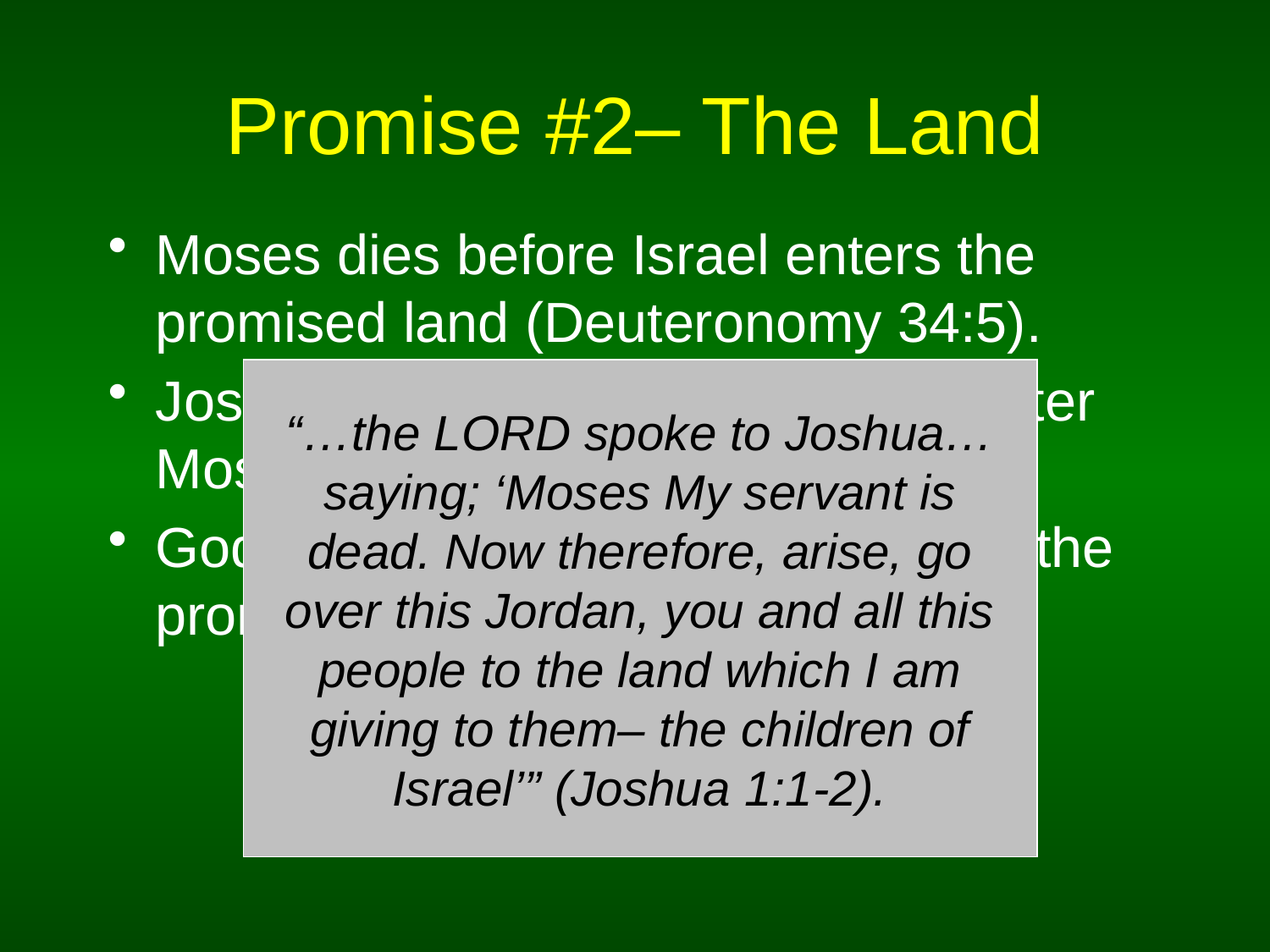

# Promise #2– The Land
Moses dies before Israel enters the promised land (Deuteronomy 34:5).
Joshua becomes the new leader after Moses (Deuteronomy 31:3).
God tells Joshua to lead Israel into the promised land.
“…the LORD spoke to Joshua…saying; ‘Moses My servant is dead. Now therefore, arise, go over this Jordan, you and all this people to the land which I am giving to them– the children of Israel’” (Joshua 1:1-2).